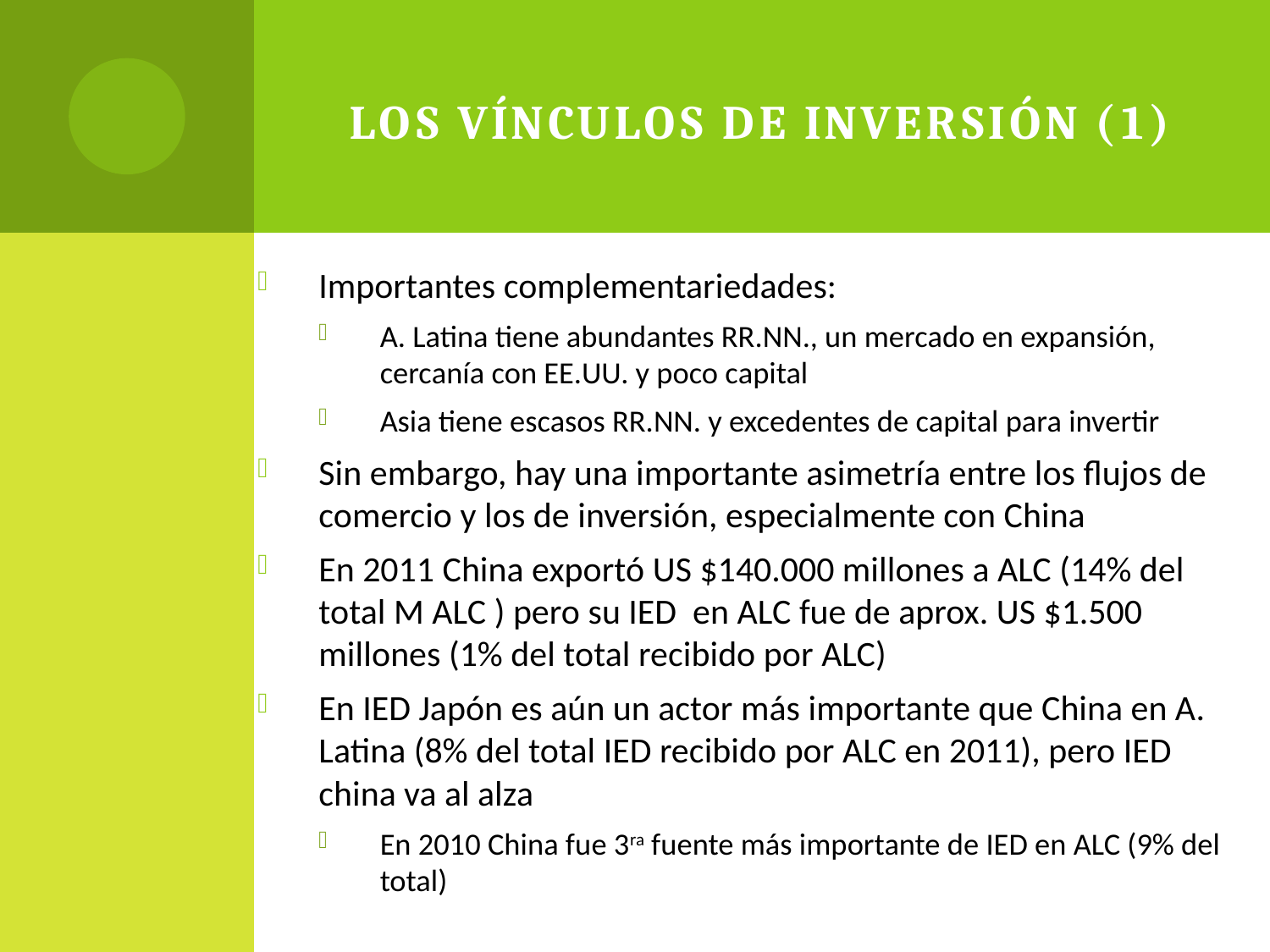

# Los vínculos de inversión (1)
Importantes complementariedades:
A. Latina tiene abundantes RR.NN., un mercado en expansión, cercanía con EE.UU. y poco capital
Asia tiene escasos RR.NN. y excedentes de capital para invertir
Sin embargo, hay una importante asimetría entre los flujos de comercio y los de inversión, especialmente con China
En 2011 China exportó US $140.000 millones a ALC (14% del total M ALC ) pero su IED  en ALC fue de aprox. US $1.500 millones (1% del total recibido por ALC)
En IED Japón es aún un actor más importante que China en A. Latina (8% del total IED recibido por ALC en 2011), pero IED china va al alza
En 2010 China fue 3ra fuente más importante de IED en ALC (9% del total)